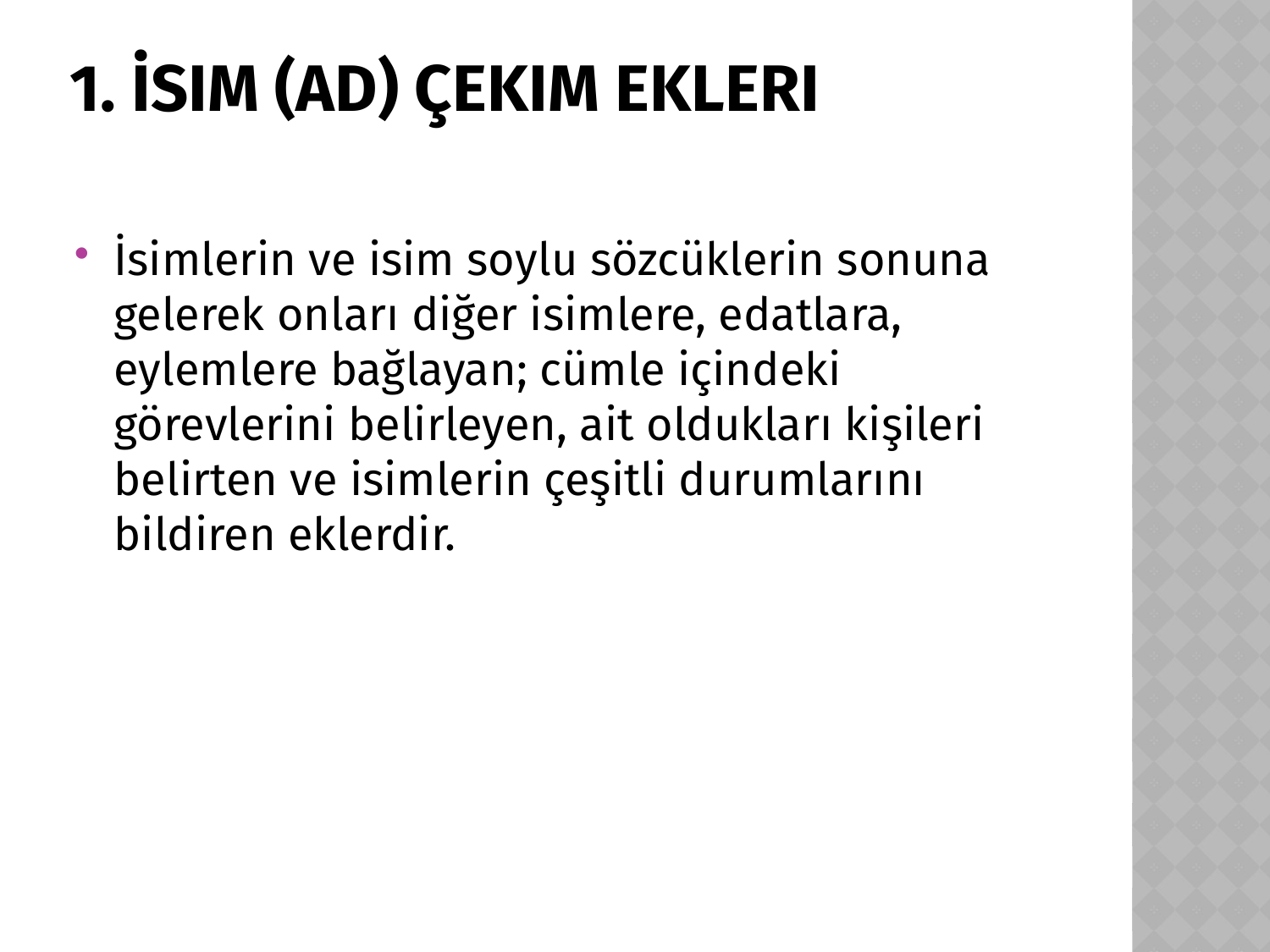

# 1. İsim (Ad) Çekim Ekleri
İsimlerin ve isim soylu sözcüklerin sonuna gelerek onları diğer isimlere, edatlara, eylemlere bağlayan; cümle içindeki görevlerini belirleyen, ait oldukları kişileri belirten ve isimlerin çeşitli durumlarını bildiren eklerdir.